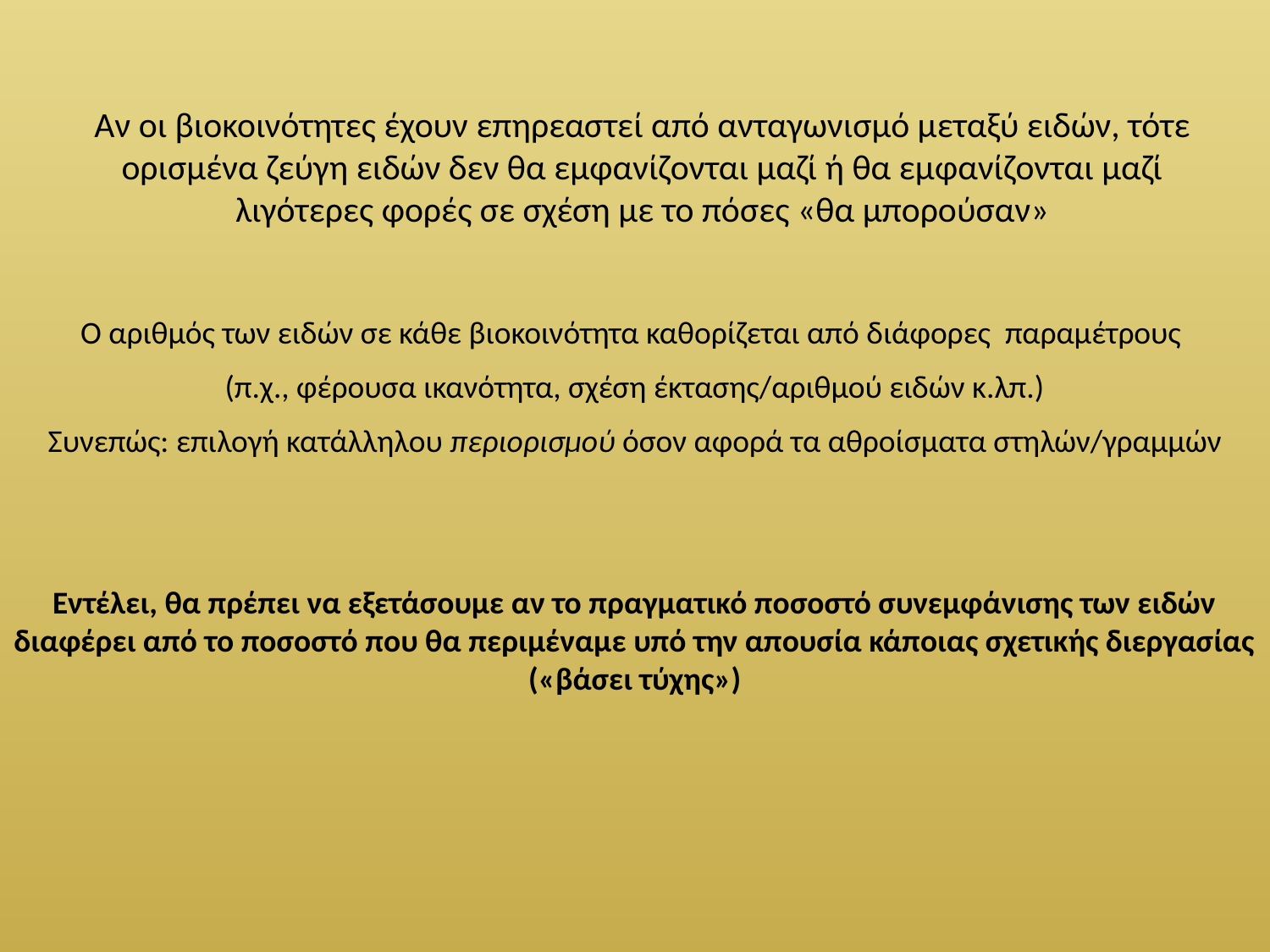

Αν οι βιοκοινότητες έχουν επηρεαστεί από ανταγωνισμό μεταξύ ειδών, τότε ορισμένα ζεύγη ειδών δεν θα εμφανίζονται μαζί ή θα εμφανίζονται μαζί λιγότερες φορές σε σχέση με το πόσες «θα μπορούσαν»
Ο αριθμός των ειδών σε κάθε βιοκοινότητα καθορίζεται από διάφορες  παραμέτρους
(π.χ., φέρουσα ικανότητα, σχέση έκτασης/αριθμού ειδών κ.λπ.)
Συνεπώς: επιλογή κατάλληλου περιορισμού όσον αφορά τα αθροίσματα στηλών/γραμμών

Εντέλει, θα πρέπει να εξετάσουμε αν το πραγματικό ποσοστό συνεμφάνισης των ειδών διαφέρει από το ποσοστό που θα περιμέναμε υπό την απουσία κάποιας σχετικής διεργασίας («βάσει τύχης»)